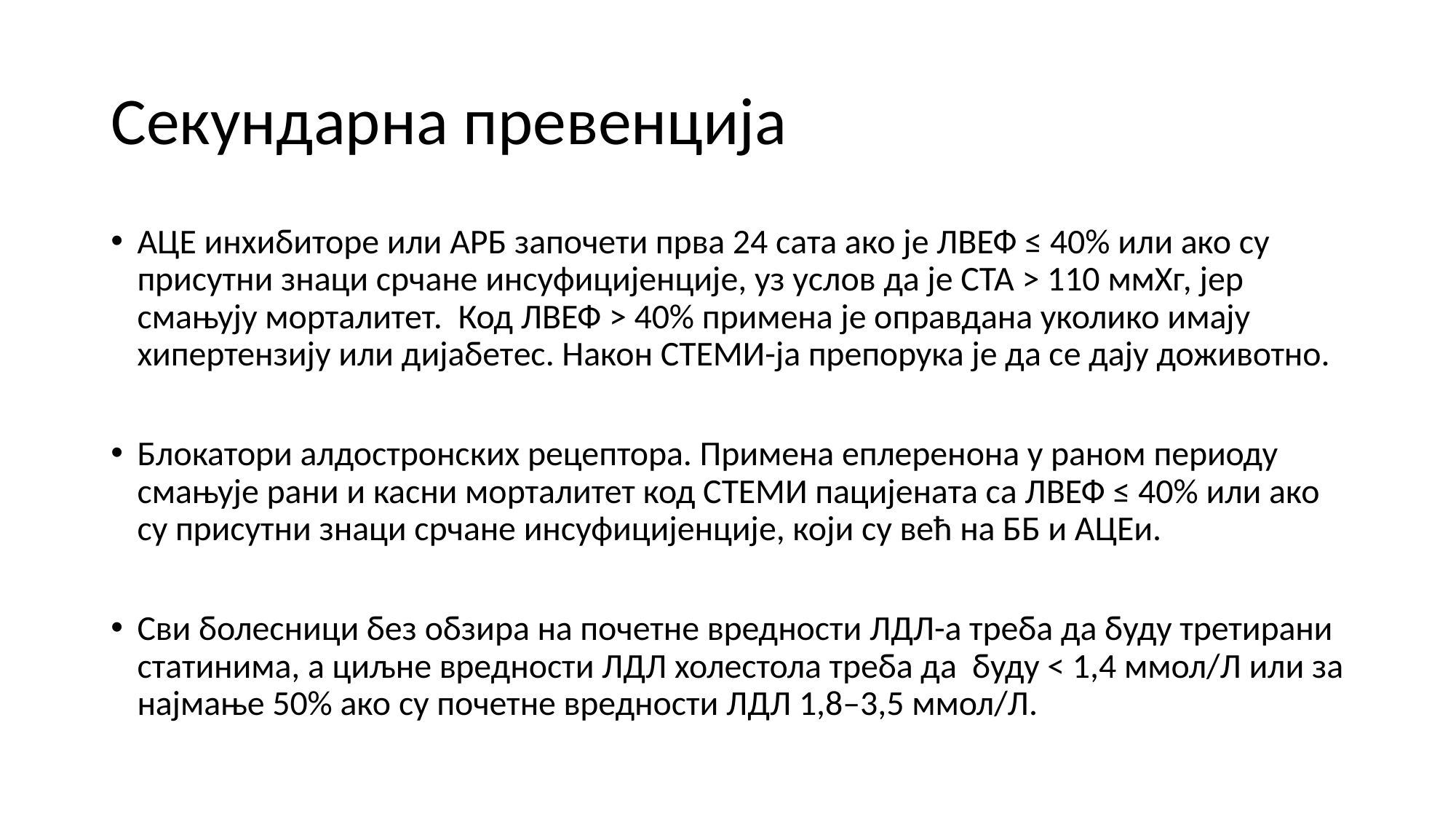

# Секундарна превенција
АЦЕ инхибиторе или АРБ започети прва 24 сата ако је ЛВЕФ ≤ 40% или ако су присутни знаци срчане инсуфицијенције, уз услов да је СТА > 110 ммХг, јер смањују морталитет.  Код ЛВЕФ > 40% примена је оправдана уколико имају хипертензију или дијабетec. Након СТЕМИ-ја препорука је да се дају доживотно.

Блокатори алдостронских рецептора. Примена еплеренона у раном периоду смањује рани и касни морталитет код СТЕМИ пацијената са ЛВЕФ ≤ 40% или ако су присутни знаци срчане инсуфицијенције, који су већ на ББ и АЦЕи.

Сви болесници без обзира на почетне вредности ЛДЛ-а треба да буду третирани статинима, а циљне вредности ЛДЛ холестола треба да  буду < 1,4 ммол/Л или за најмање 50% ако су почетне вредности ЛДЛ 1,8–3,5 ммол/Л.